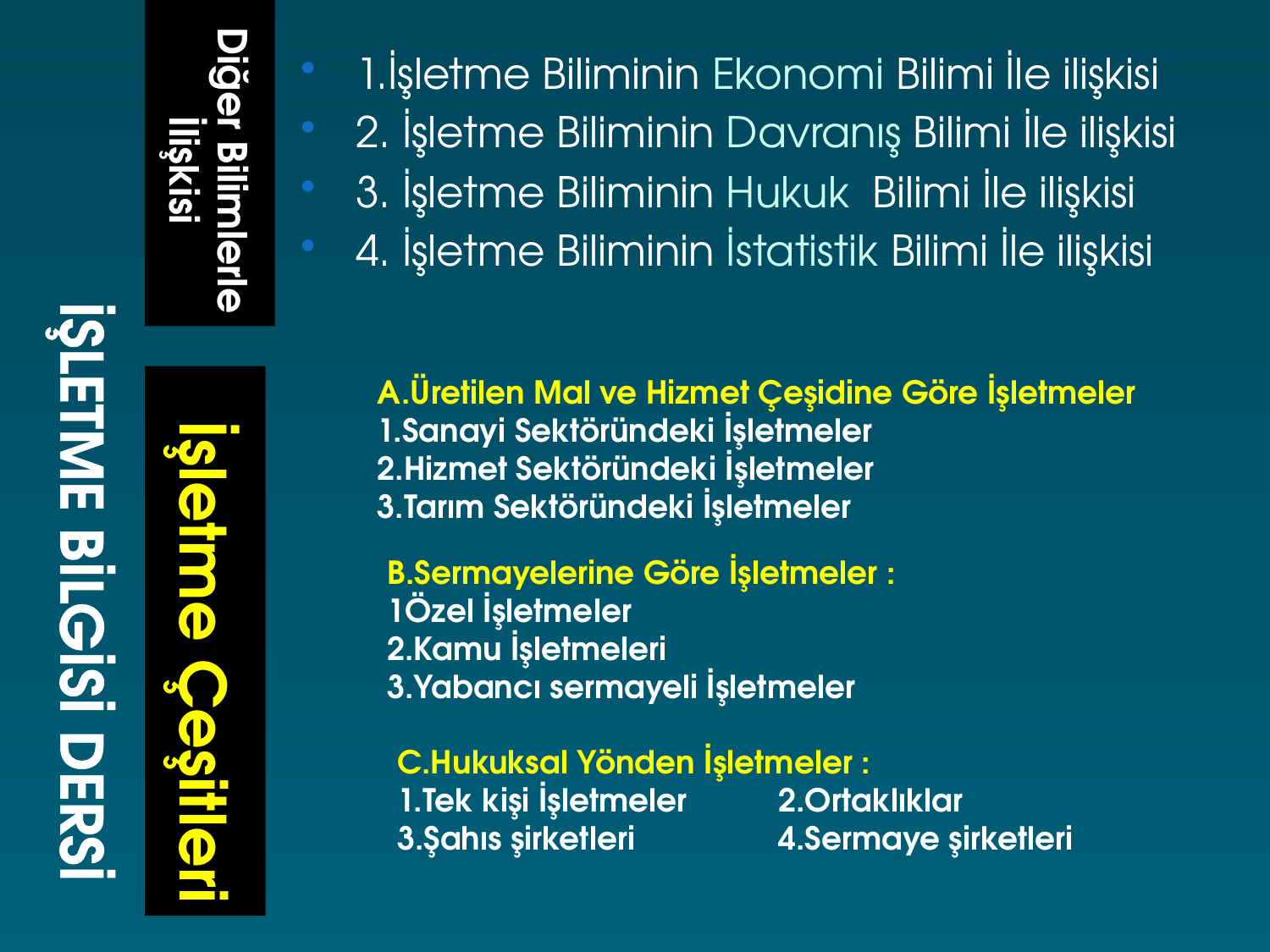

Diğer Bilimlerle İlişkisi
# İŞLETME BİLGİSİ DERSİ
1.İşletme Biliminin Ekonomi Bilimi İle ilişkisi
2. İşletme Biliminin Davranış Bilimi İle ilişkisi
3. İşletme Biliminin Hukuk  Bilimi İle ilişkisi
4. İşletme Biliminin İstatistik Bilimi İle ilişkisi

İşletme Çeşitleri
A.Üretilen Mal ve Hizmet Çeşidine Göre İşletmeler 1.Sanayi Sektöründeki İşletmeler
2.Hizmet Sektöründeki İşletmeler
3.Tarım Sektöründeki İşletmeler
B.Sermayelerine Göre İşletmeler :
1Özel İşletmeler
2.Kamu İşletmeleri
3.Yabancı sermayeli İşletmeler
C.Hukuksal Yönden İşletmeler :
1.Tek kişi İşletmeler 	2.Ortaklıklar
3.Şahıs şirketleri 		4.Sermaye şirketleri